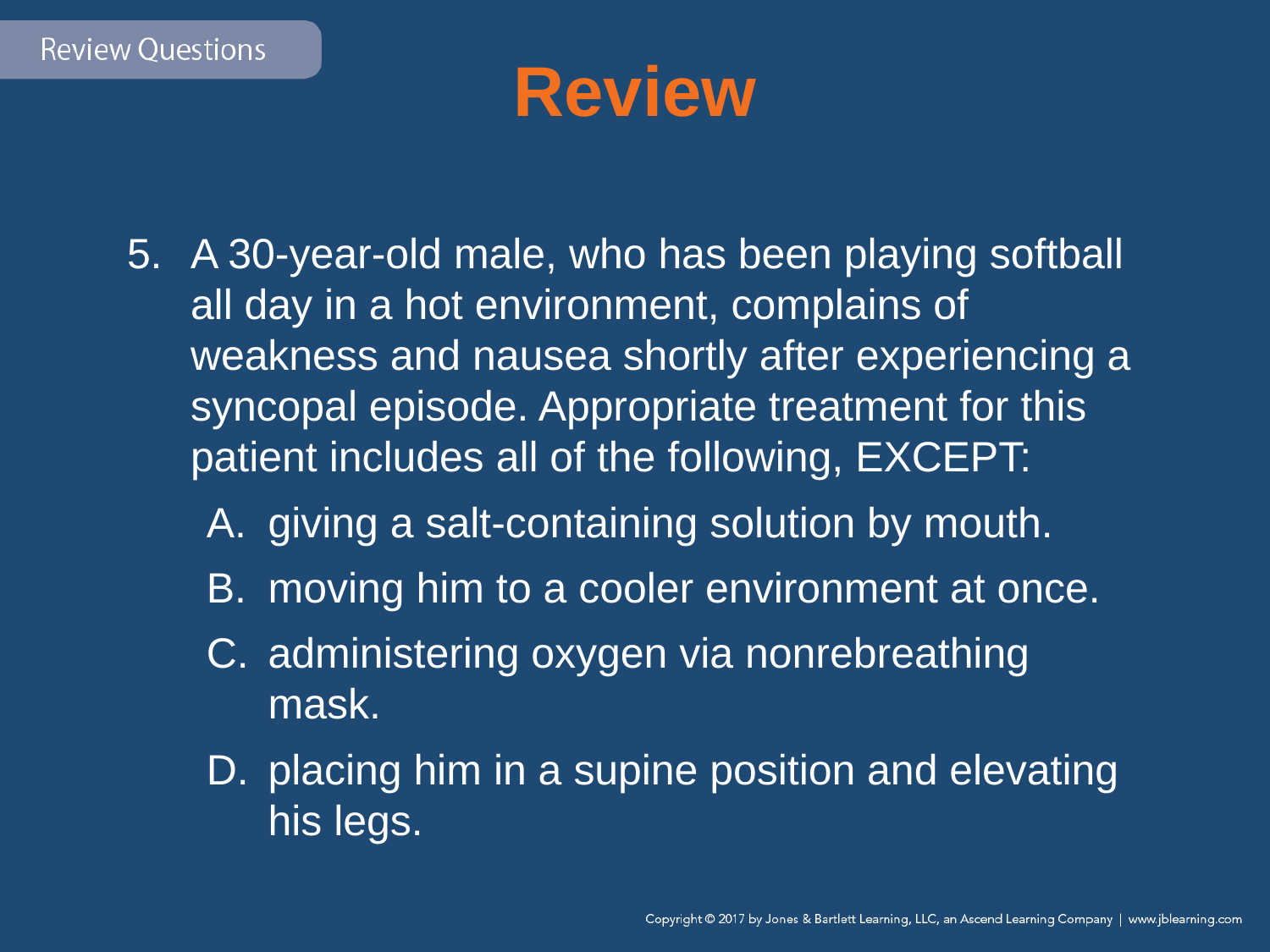

# Review
A 30-year-old male, who has been playing softball all day in a hot environment, complains of weakness and nausea shortly after experiencing a syncopal episode. Appropriate treatment for this patient includes all of the following, EXCEPT:
giving a salt-containing solution by mouth.
moving him to a cooler environment at once.
administering oxygen via nonrebreathing mask.
placing him in a supine position and elevating his legs.